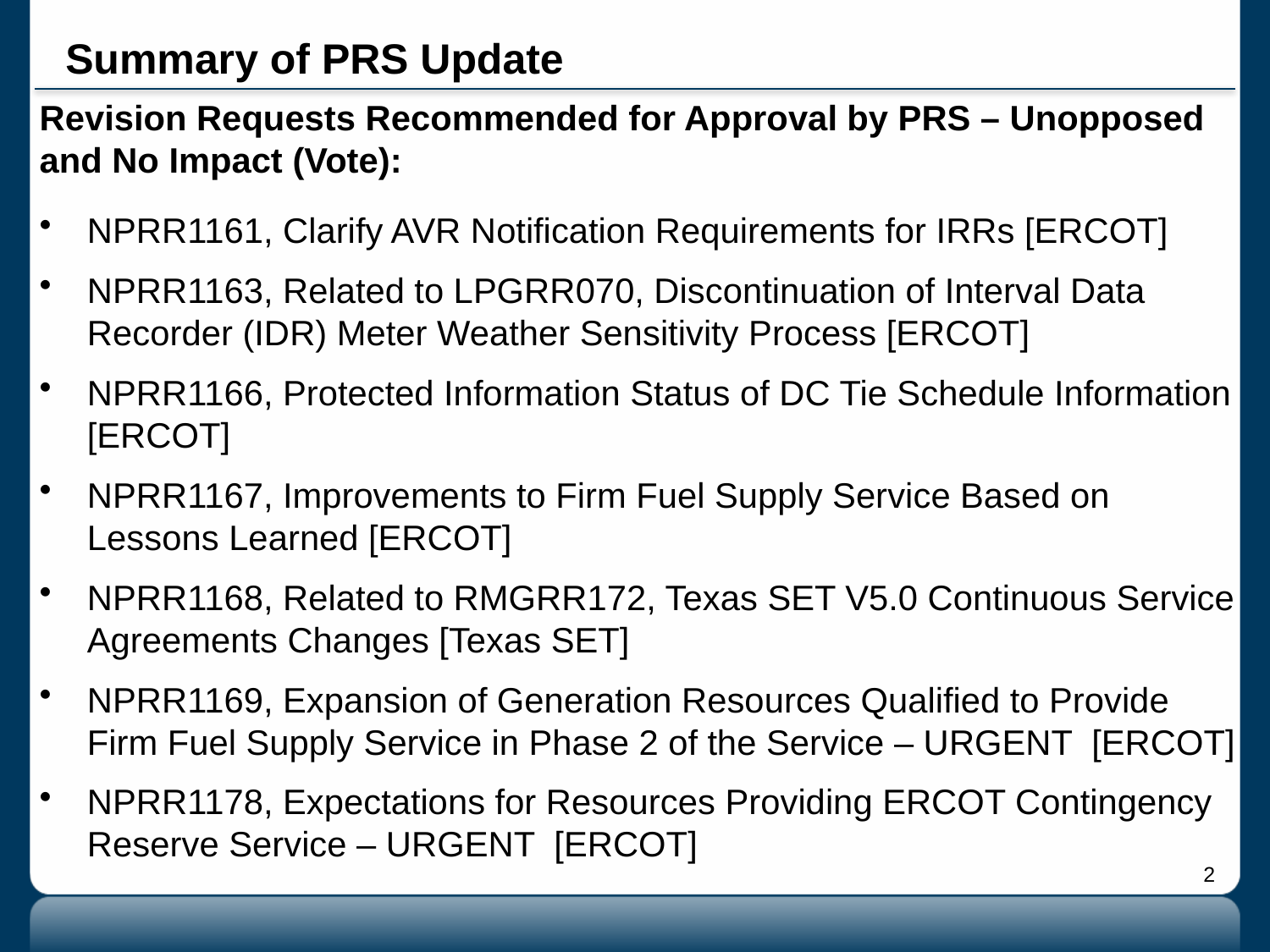

# Summary of PRS Update
Revision Requests Recommended for Approval by PRS – Unopposed and No Impact (Vote):
NPRR1161, Clarify AVR Notification Requirements for IRRs [ERCOT]
NPRR1163, Related to LPGRR070, Discontinuation of Interval Data Recorder (IDR) Meter Weather Sensitivity Process [ERCOT]
NPRR1166, Protected Information Status of DC Tie Schedule Information [ERCOT]
NPRR1167, Improvements to Firm Fuel Supply Service Based on Lessons Learned [ERCOT]
NPRR1168, Related to RMGRR172, Texas SET V5.0 Continuous Service Agreements Changes [Texas SET]
NPRR1169, Expansion of Generation Resources Qualified to Provide Firm Fuel Supply Service in Phase 2 of the Service – URGENT  [ERCOT]
NPRR1178, Expectations for Resources Providing ERCOT Contingency Reserve Service – URGENT  [ERCOT]